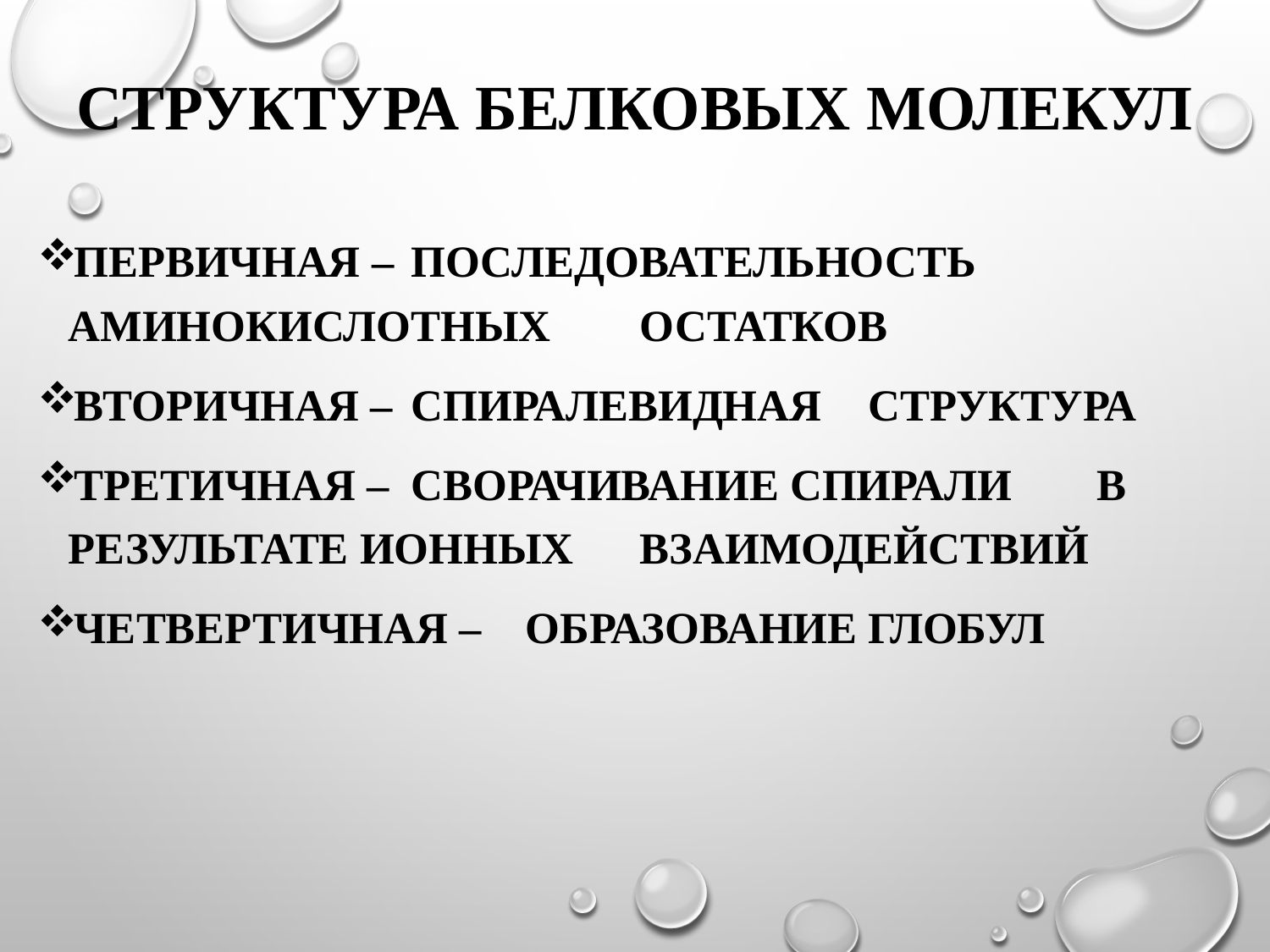

# СТРУКТУРА белковых молекул
первичная – 	последовательность 					аминокислотных 					остатков
вторичная – 	спиралевидная 						структура
третичная – 		сворачивание спирали 					в результате ионных 					взаимодействий
четвертичная – 	образование глобул